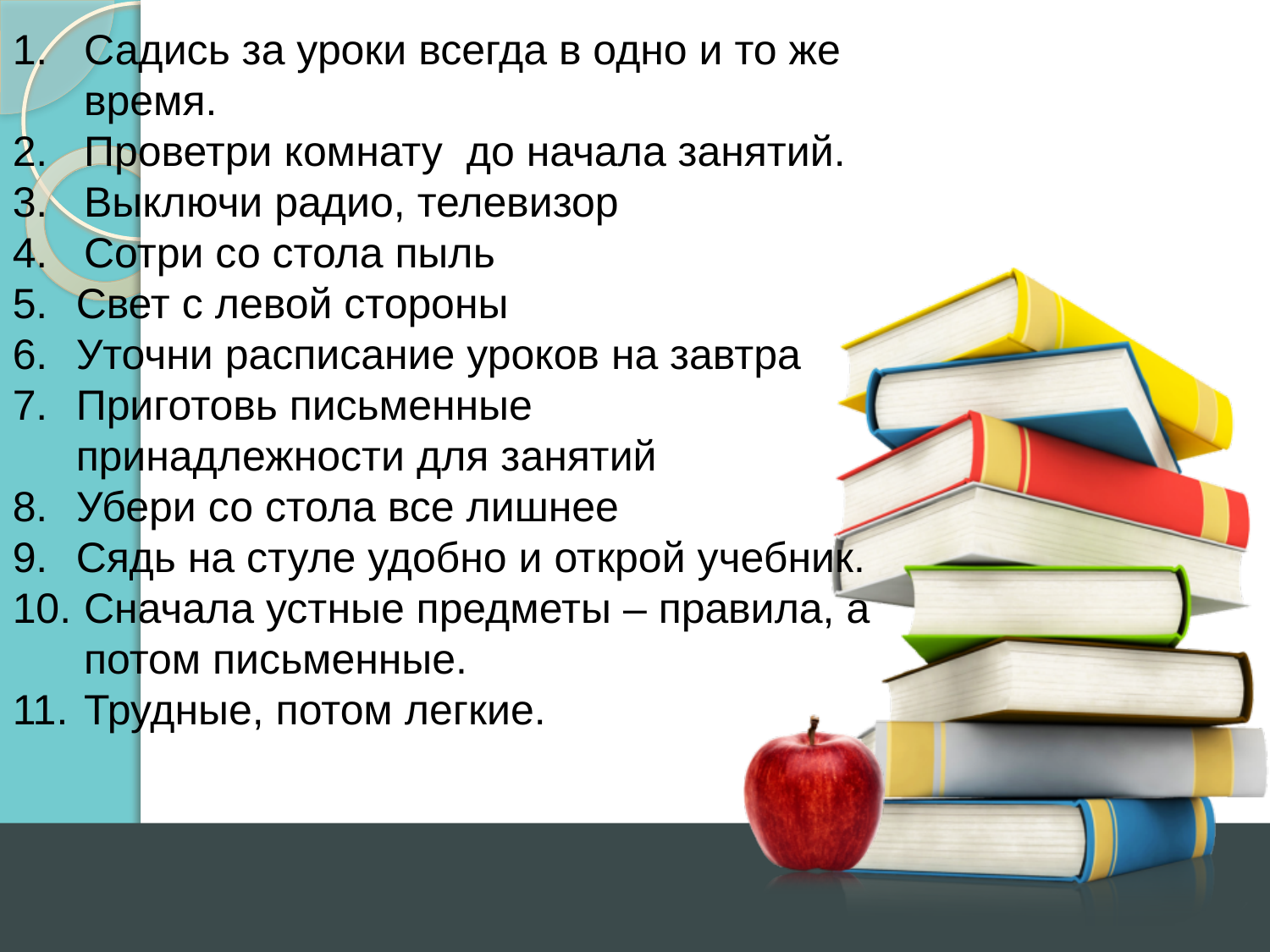

Садись за уроки всегда в одно и то же время.
Проветри комнату  до начала занятий.
Выключи радио, телевизор
Сотри со стола пыль
Свет с левой стороны
Уточни расписание уроков на завтра
Приготовь письменные принадлежности для занятий
Убери со стола все лишнее
Сядь на стуле удобно и открой учебник.
Сначала устные предметы – правила, а потом письменные.
Трудные, потом легкие.